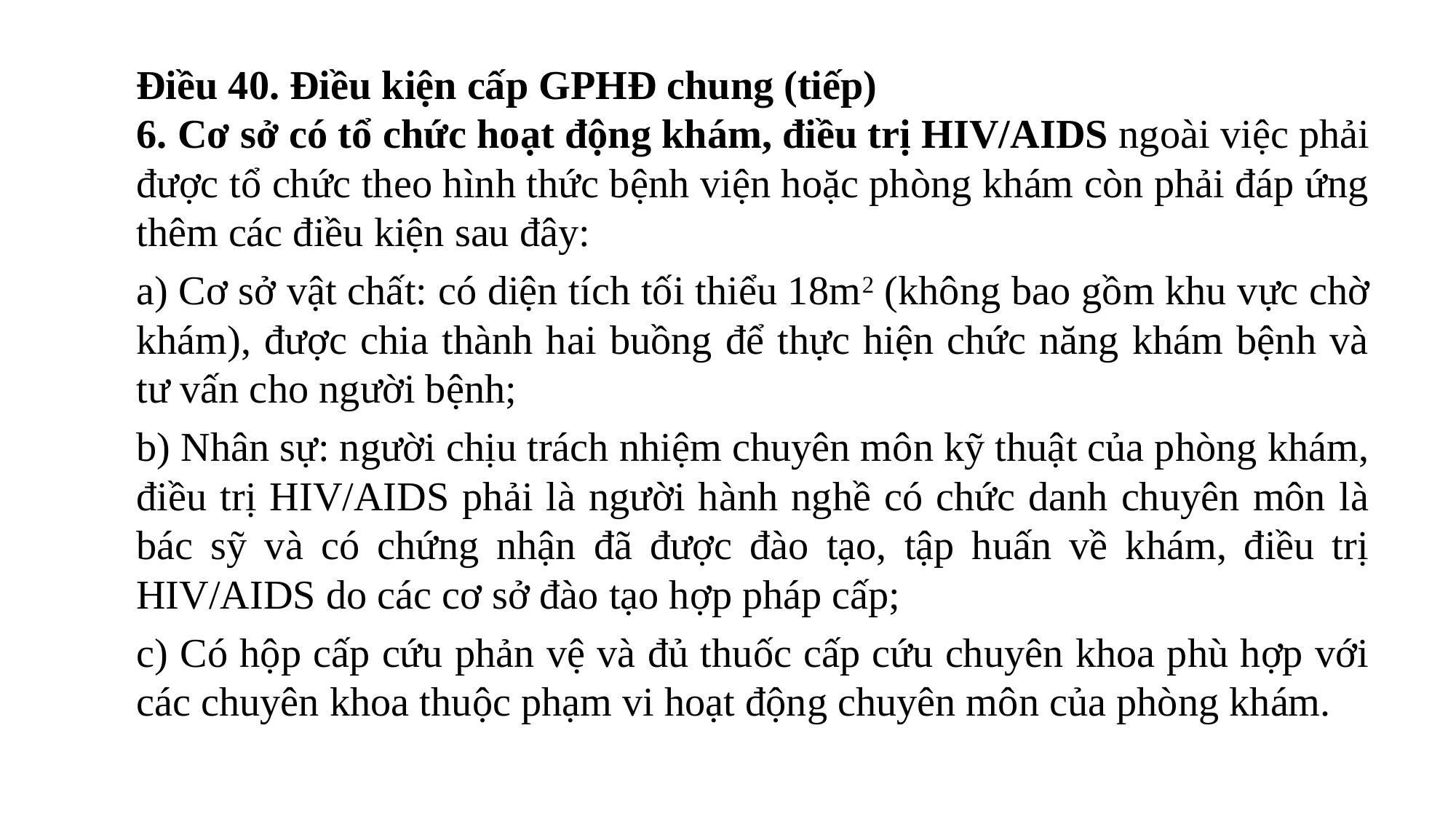

Điều 40. Điều kiện cấp GPHĐ chung (tiếp)
6. Cơ sở có tổ chức hoạt động khám, điều trị HIV/AIDS ngoài việc phải được tổ chức theo hình thức bệnh viện hoặc phòng khám còn phải đáp ứng thêm các điều kiện sau đây:
a) Cơ sở vật chất: có diện tích tối thiểu 18m2 (không bao gồm khu vực chờ khám), được chia thành hai buồng để thực hiện chức năng khám bệnh và tư vấn cho người bệnh;
b) Nhân sự: người chịu trách nhiệm chuyên môn kỹ thuật của phòng khám, điều trị HIV/AIDS phải là người hành nghề có chức danh chuyên môn là bác sỹ và có chứng nhận đã được đào tạo, tập huấn về khám, điều trị HIV/AIDS do các cơ sở đào tạo hợp pháp cấp;
c) Có hộp cấp cứu phản vệ và đủ thuốc cấp cứu chuyên khoa phù hợp với các chuyên khoa thuộc phạm vi hoạt động chuyên môn của phòng khám.